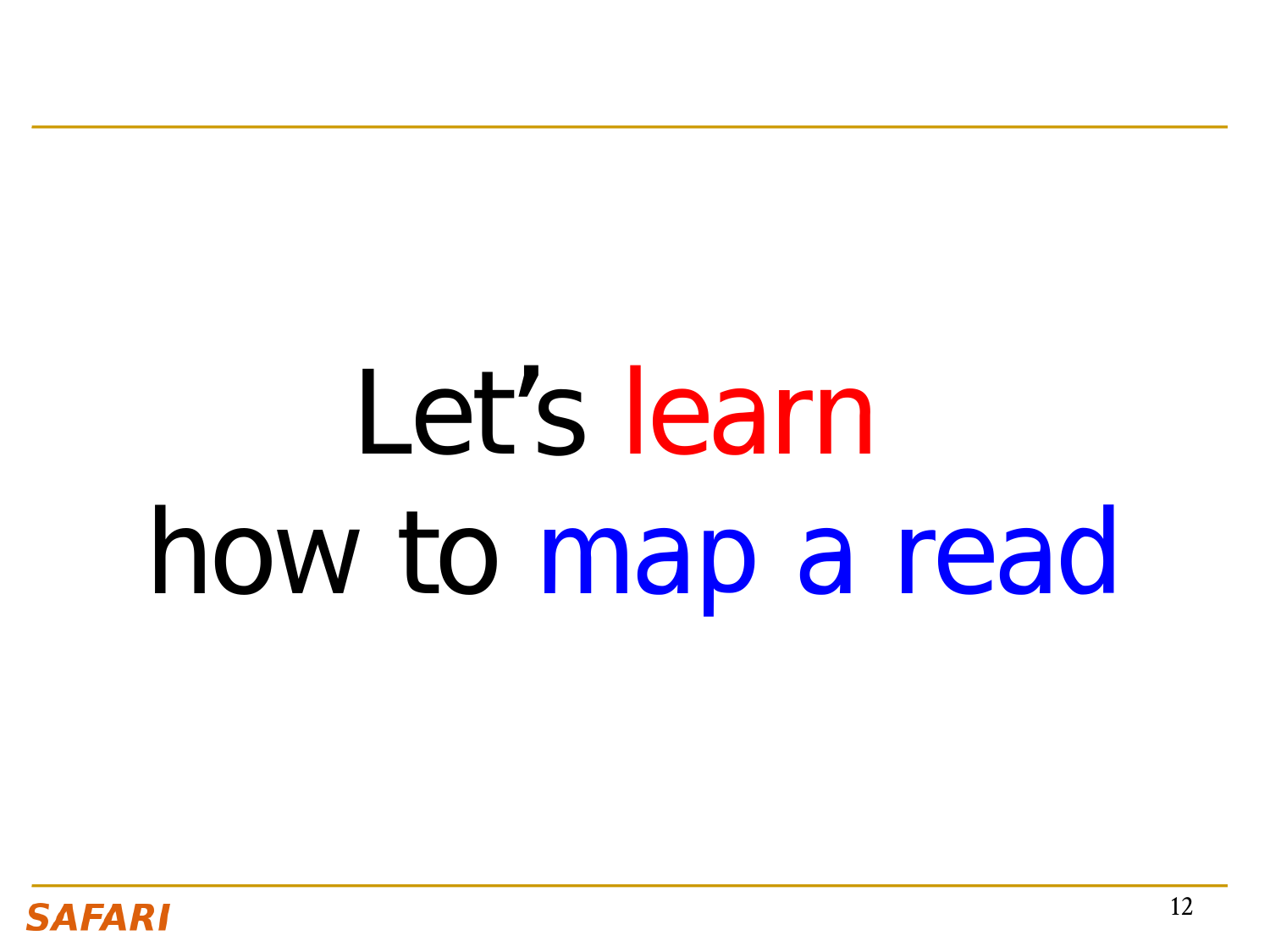

Let’s learn
how to map a read
12